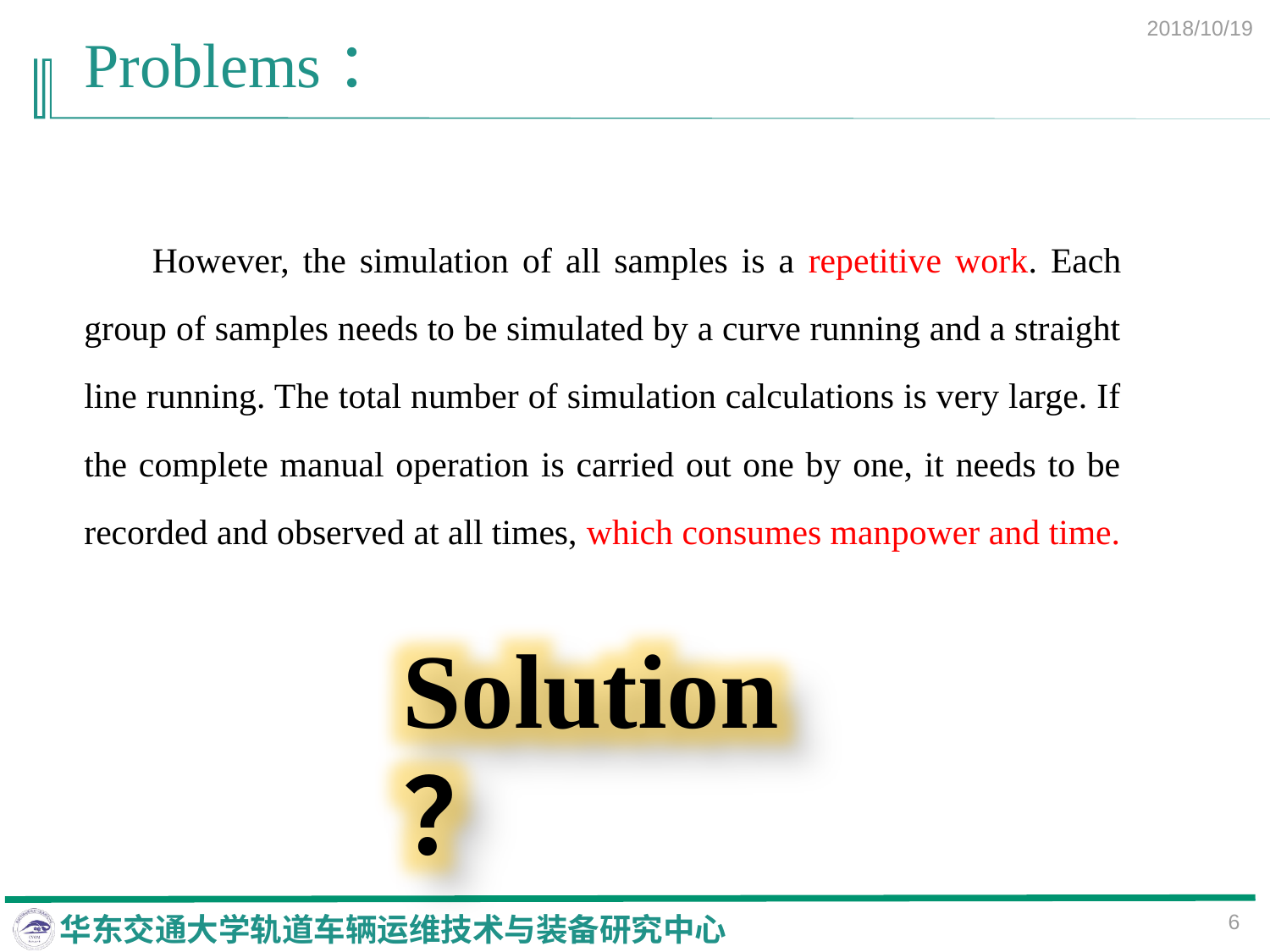

2018/10/19
# Problems：
     However, the simulation of all samples is a repetitive work. Each group of samples needs to be simulated by a curve running and a straight line running. The total number of simulation calculations is very large. If the complete manual operation is carried out one by one, it needs to be recorded and observed at all times, which consumes manpower and time.
Solution？
6